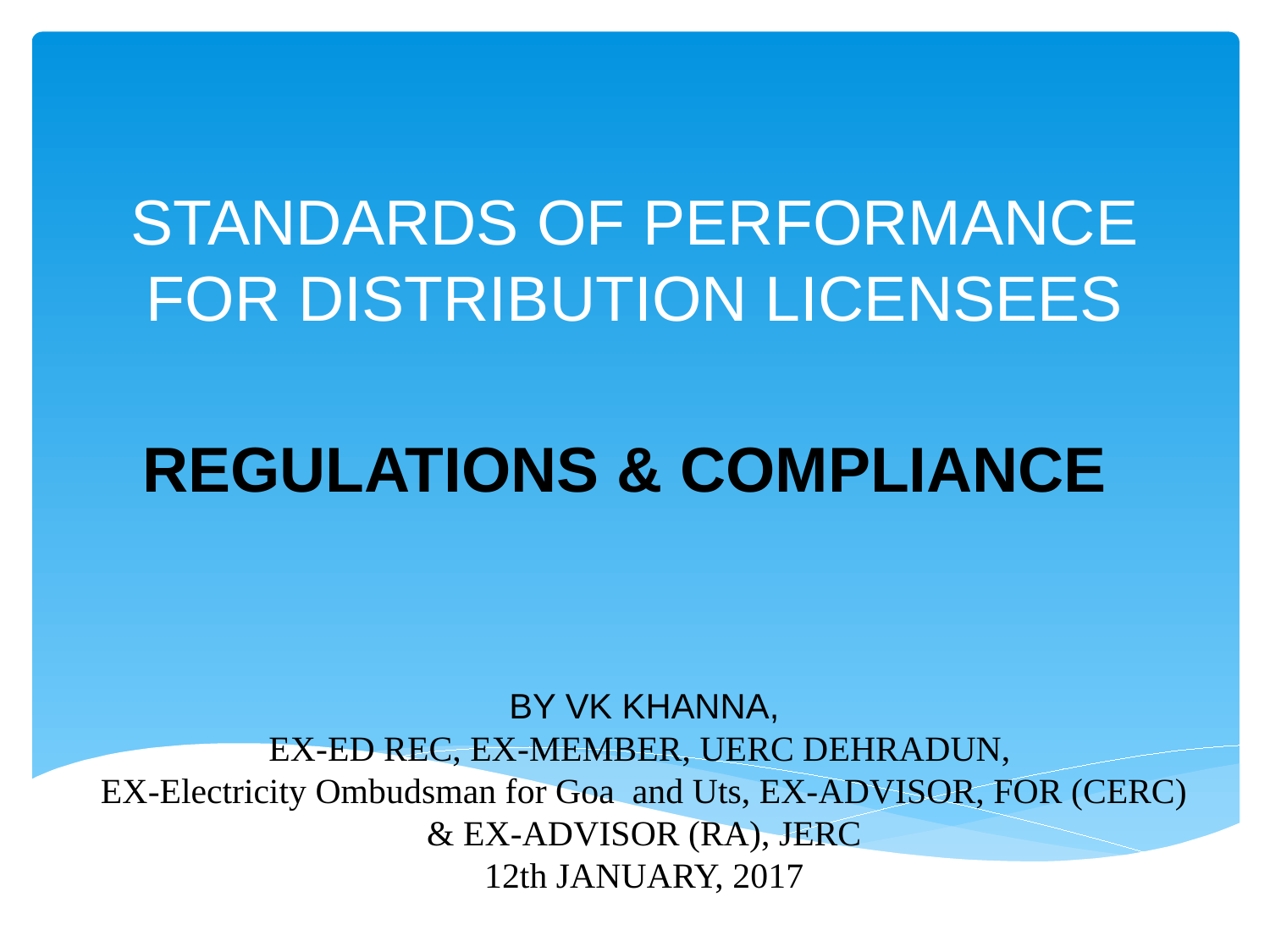

# STANDARDS OF PERFORMANCE FOR DISTRIBUTION LICENSEES
REGULATIONS & COMPLIANCE

BY VK KHANNA,
EX-ED REC, EX-MEMBER, UERC DEHRADUN,
EX-Electricity Ombudsman for Goa  and Uts, EX-ADVISOR, FOR (CERC) & EX-ADVISOR (RA), JERC
12th JANUARY, 2017